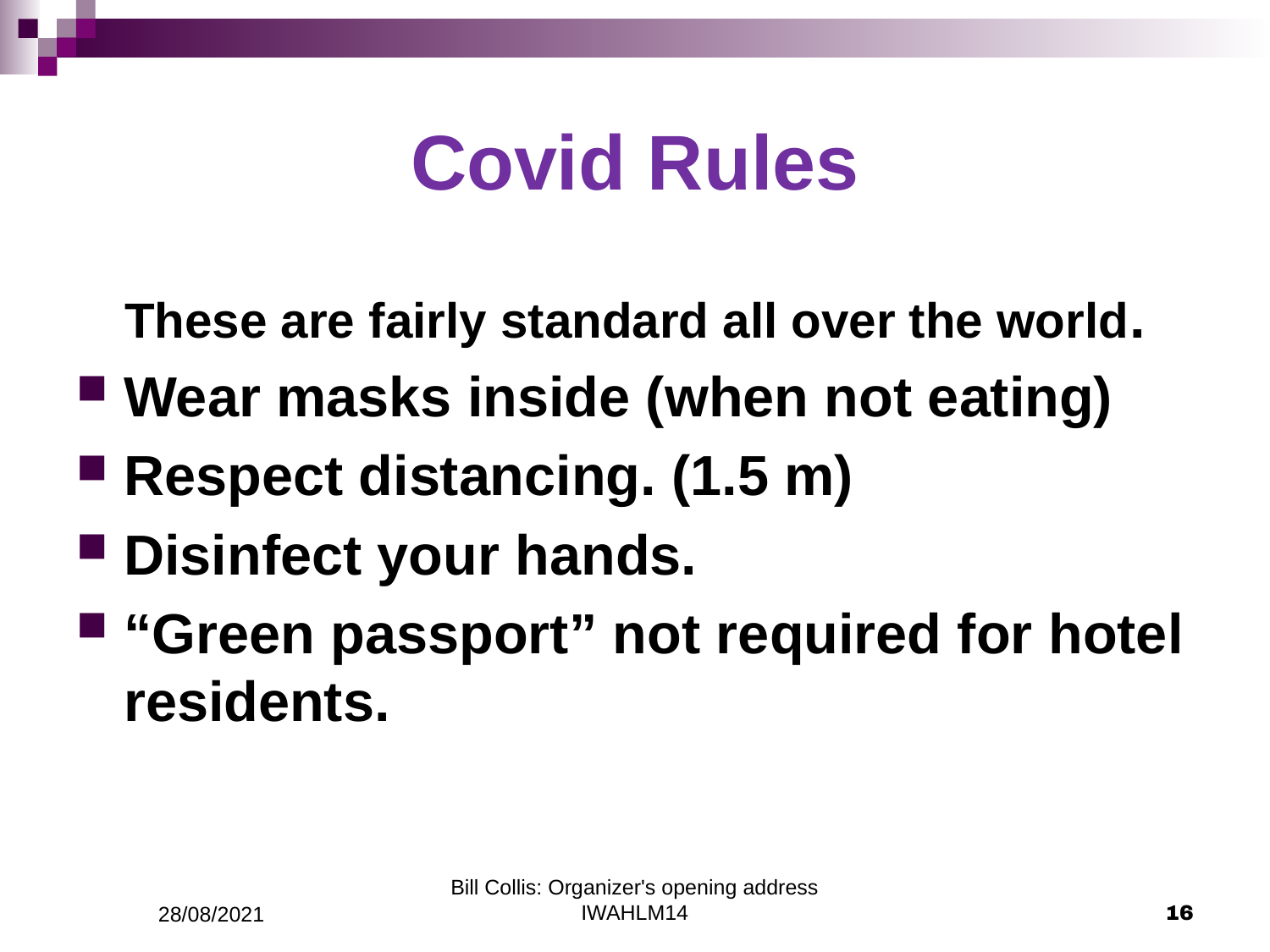

# Covid Rules
These are fairly standard all over the world.
Wear masks inside (when not eating)
Respect distancing. (1.5 m)
Disinfect your hands.
“Green passport” not required for hotel residents.
16
28/08/2021
Bill Collis: Organizer's opening address IWAHLM14